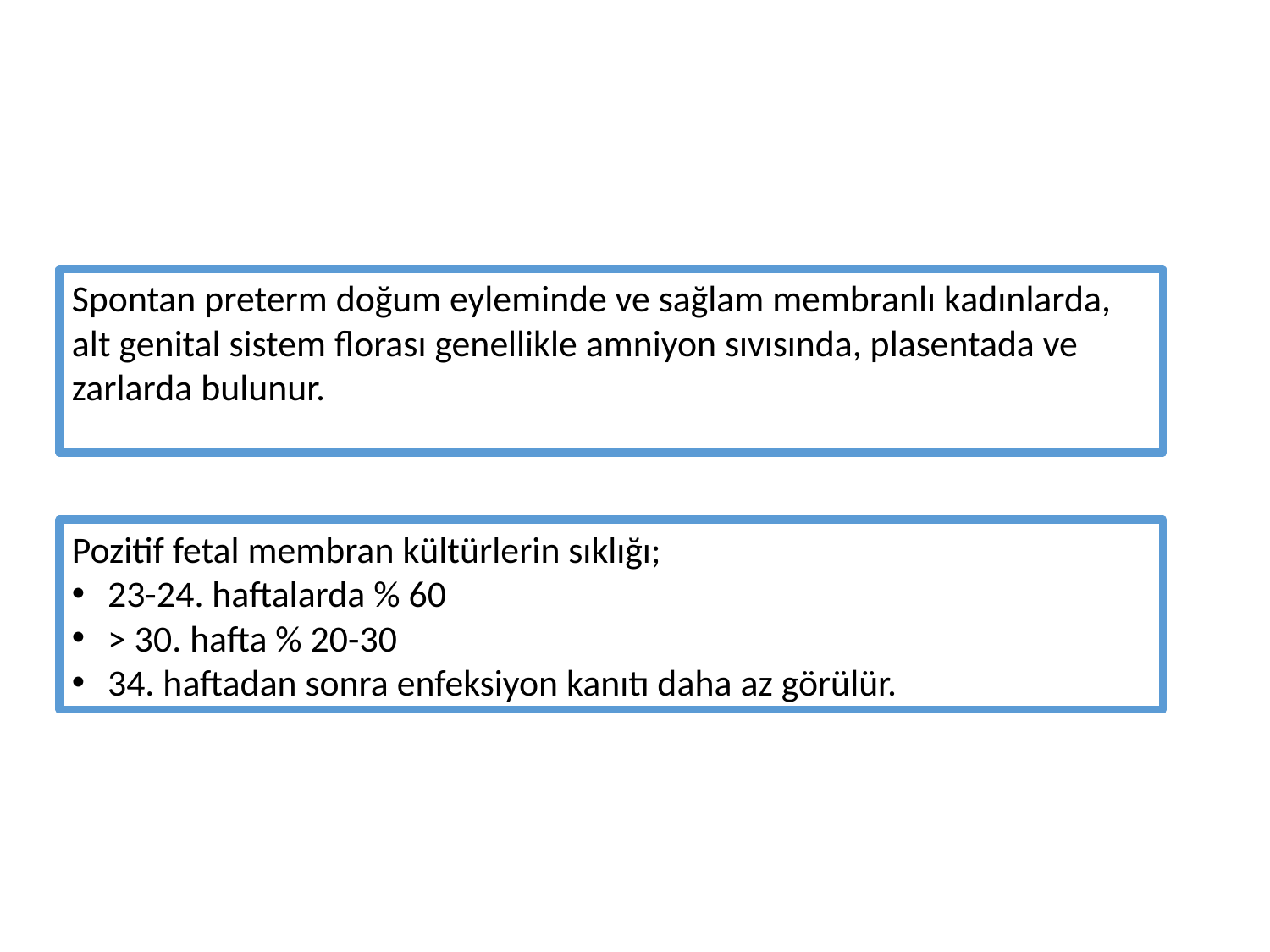

Spontan preterm doğum eyleminde ve sağlam membranlı kadınlarda, alt genital sistem florası genellikle amniyon sıvısında, plasentada ve zarlarda bulunur.

Pozitif fetal membran kültürlerin sıklığı;
23-24. haftalarda % 60
> 30. hafta % 20-30
34. haftadan sonra enfeksiyon kanıtı daha az görülür.